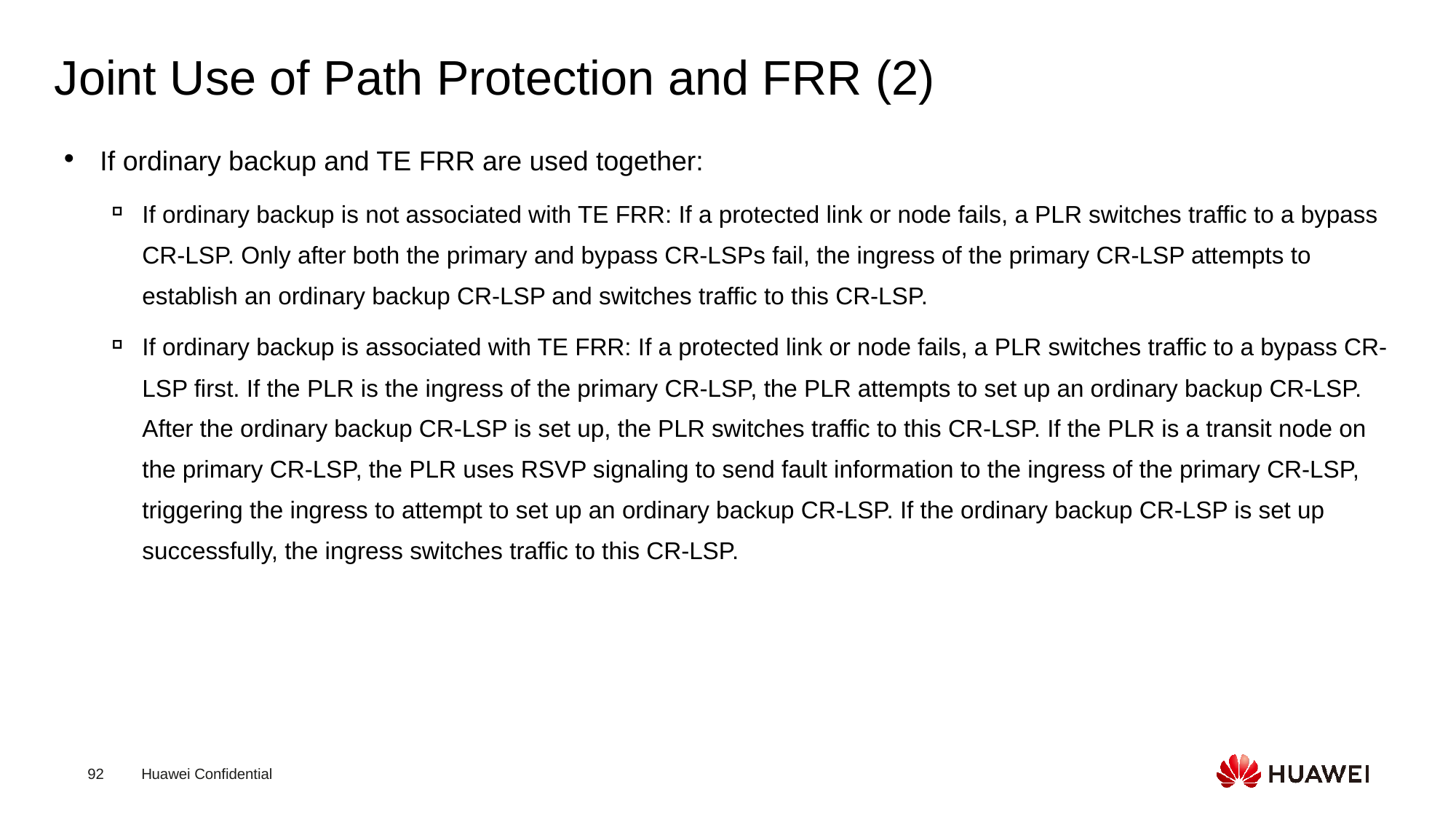

# Joint Use of Path Protection and FRR (2)
If ordinary backup and TE FRR are used together:
If ordinary backup is not associated with TE FRR: If a protected link or node fails, a PLR switches traffic to a bypass CR-LSP. Only after both the primary and bypass CR-LSPs fail, the ingress of the primary CR-LSP attempts to establish an ordinary backup CR-LSP and switches traffic to this CR-LSP.
If ordinary backup is associated with TE FRR: If a protected link or node fails, a PLR switches traffic to a bypass CR-LSP first. If the PLR is the ingress of the primary CR-LSP, the PLR attempts to set up an ordinary backup CR-LSP. After the ordinary backup CR-LSP is set up, the PLR switches traffic to this CR-LSP. If the PLR is a transit node on the primary CR-LSP, the PLR uses RSVP signaling to send fault information to the ingress of the primary CR-LSP, triggering the ingress to attempt to set up an ordinary backup CR-LSP. If the ordinary backup CR-LSP is set up successfully, the ingress switches traffic to this CR-LSP.